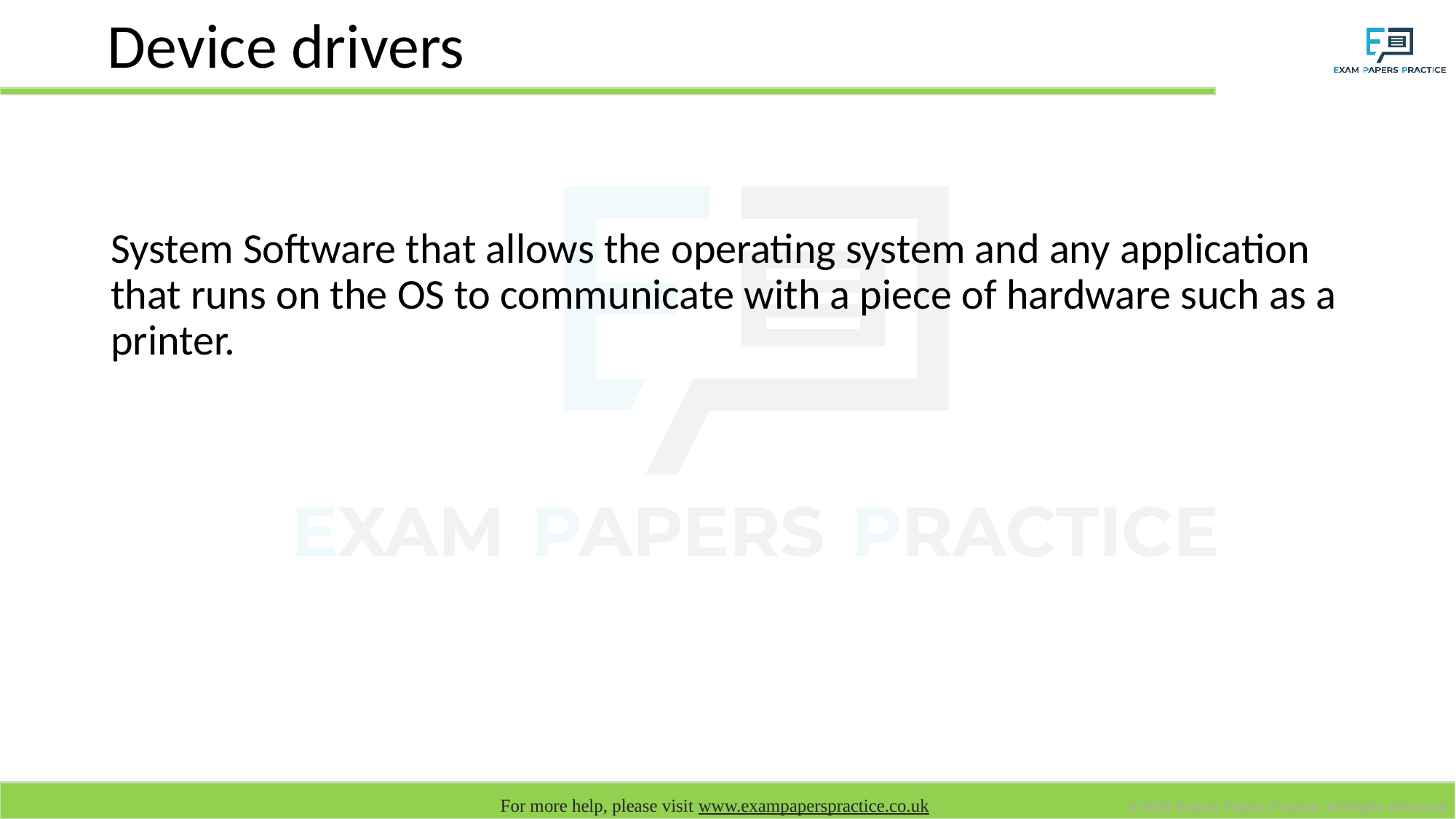

# Device drivers
System Software that allows the operating system and any application that runs on the OS to communicate with a piece of hardware such as a printer.